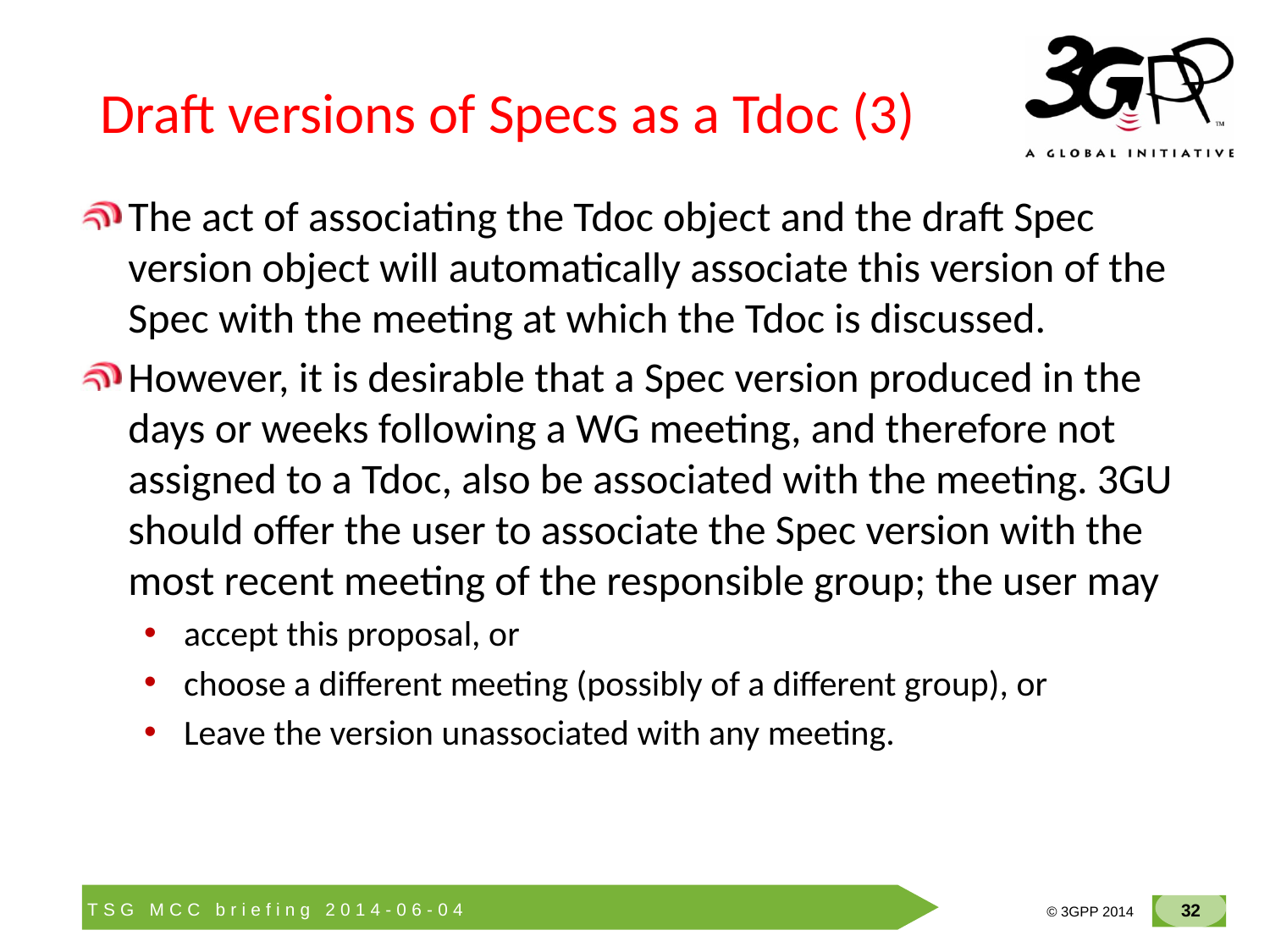

# Draft versions of Specs as a Tdoc (3)
The act of associating the Tdoc object and the draft Spec version object will automatically associate this version of the Spec with the meeting at which the Tdoc is discussed.
However, it is desirable that a Spec version produced in the days or weeks following a WG meeting, and therefore not assigned to a Tdoc, also be associated with the meeting. 3GU should offer the user to associate the Spec version with the most recent meeting of the responsible group; the user may
accept this proposal, or
choose a different meeting (possibly of a different group), or
Leave the version unassociated with any meeting.